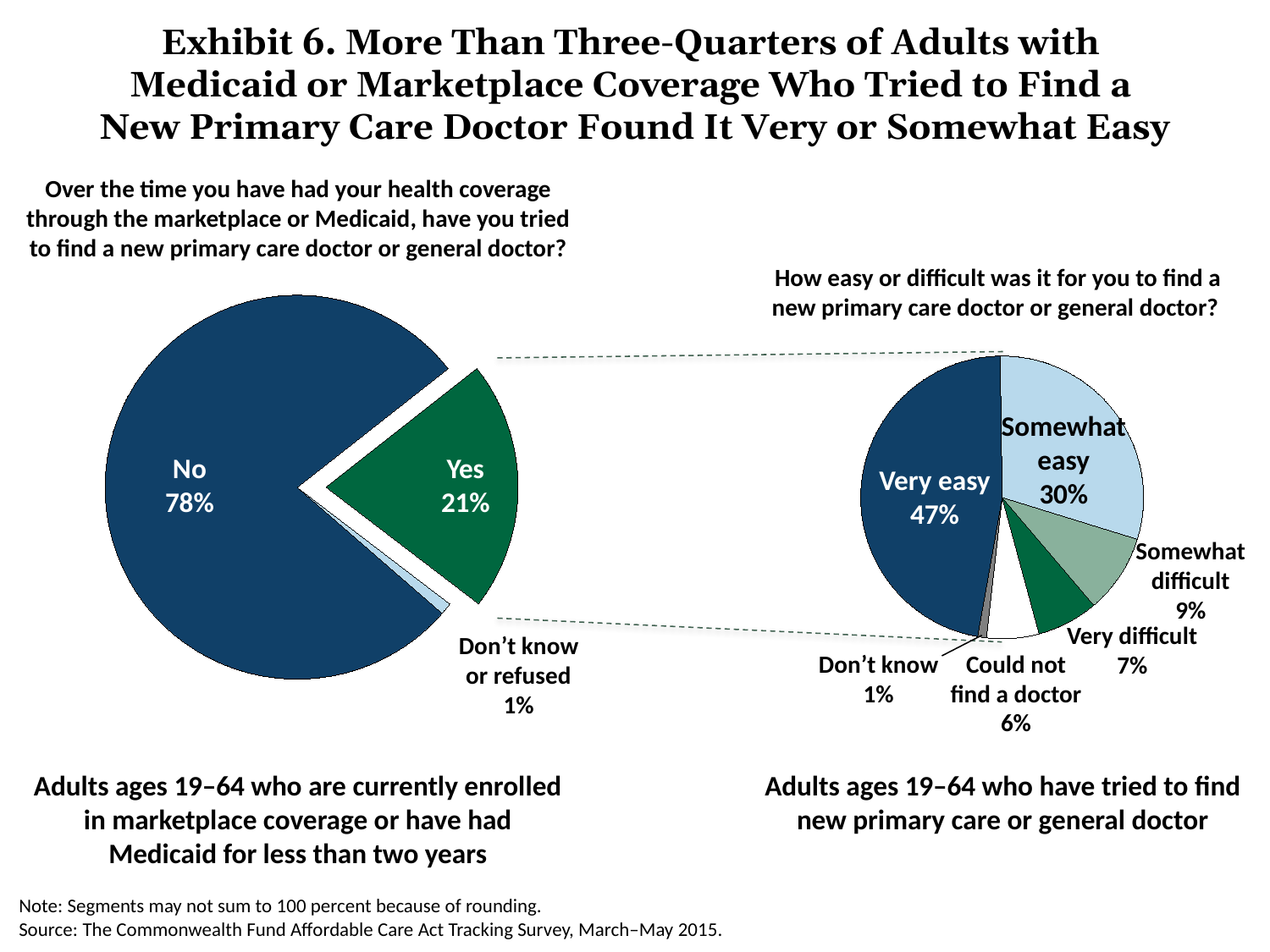

Exhibit 6. More Than Three-Quarters of Adults with
Medicaid or Marketplace Coverage Who Tried to Find a
New Primary Care Doctor Found It Very or Somewhat Easy
Over the time you have had your health coverage through the marketplace or Medicaid, have you tried to find a new primary care doctor or general doctor?
How easy or difficult was it for you to find a new primary care doctor or general doctor?

### Chart

| Category | Sales |
|---|---|
| No | 78.0 |
| Yes | 21.0 |
| Don't know or refused | 1.0 |

### Chart

| Category | Sales |
|---|---|
| Very easy | 47.0 |
| Somewhat easy | 30.0 |
| Somewhat difficult | 9.0 |
| Very difficult | 7.0 |
| Could not find a doctor | 6.0 |
| Don't know/refused | 1.0 |
Somewhat easy
30%
No
78%
Yes
21%
Very easy
47%
Somewhat difficult
9%
Very difficult
7%
Don’t know or refused
1%
Could not find a doctor
6%
Don’t know
1%
Adults ages 19–64 who are currently enrolled in marketplace coverage or have had Medicaid for less than two years
Adults ages 19–64 who have tried to find new primary care or general doctor
Note: Segments may not sum to 100 percent because of rounding.
Source: The Commonwealth Fund Affordable Care Act Tracking Survey, March–May 2015.